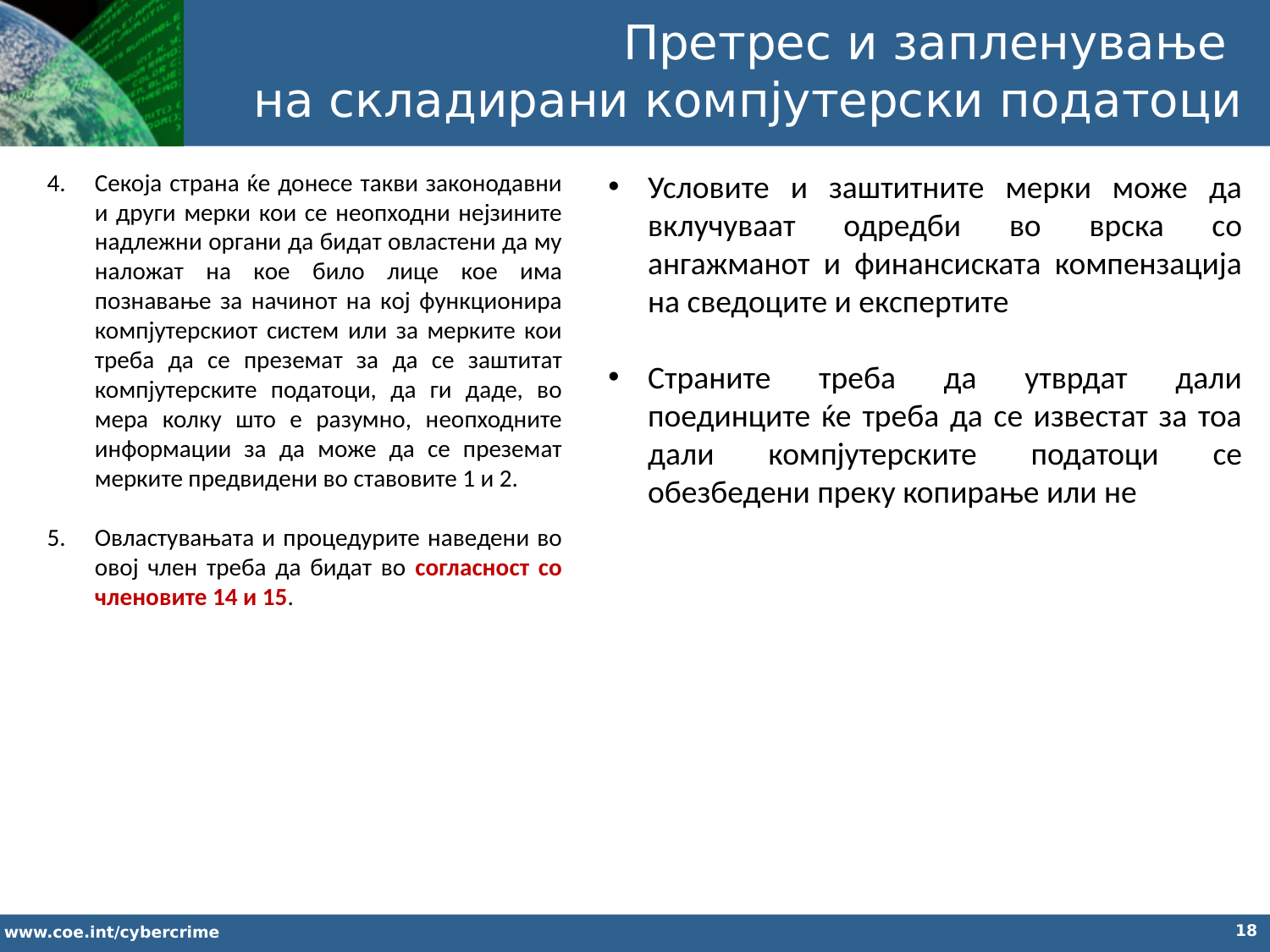

Претрес и запленување
на складирани компјутерски податоци
Секоја страна ќе донесе такви законодавни и други мерки кои се неопходни нејзините надлежни органи да бидат овластени да му наложат на кое било лице кое има познавање за начинот на кој функционира компјутерскиот систем или за мерките кои треба да се преземат за да се заштитат компјутерските податоци, да ги даде, во мера колку што е разумно, неопходните информации за да може да се преземат мерките предвидени во ставовите 1 и 2.

Овластувањата и процедурите наведени во овој член треба да бидат во согласност со членовите 14 и 15.
Условите и заштитните мерки може да вклучуваат одредби во врска со ангажманот и финансиската компензација на сведоците и експертите

Страните треба да утврдат дали поединците ќе треба да се известат за тоа дали компјутерските податоци се обезбедени преку копирање или не